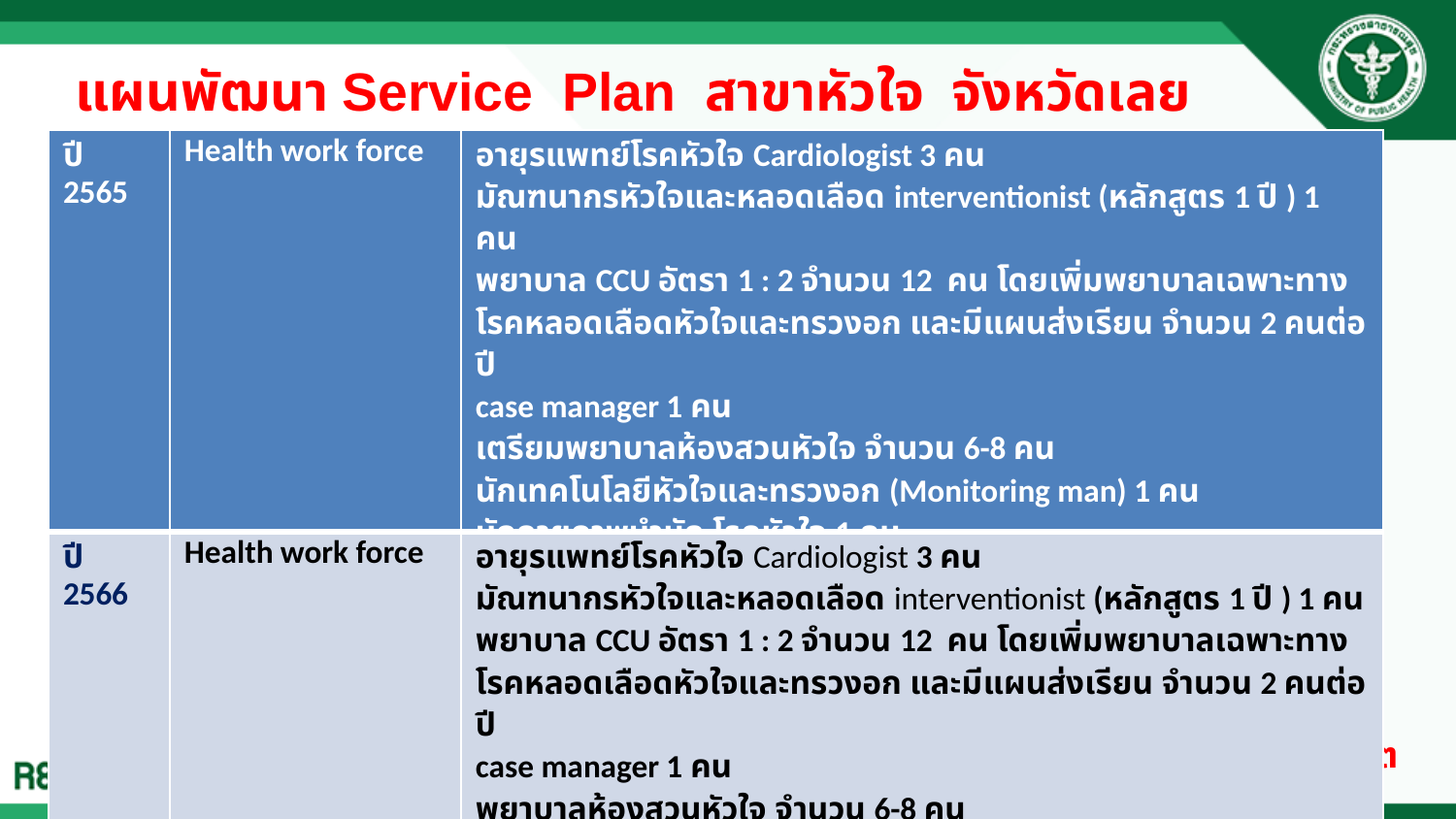

# แผนพัฒนา Service  Plan  สาขาหัวใจ  จังหวัดเลย
| ปี 2565 | Health work force | อายุรแพทย์โรคหัวใจ Cardiologist 3 คน มัณฑนากรหัวใจและหลอดเลือด interventionist (หลักสูตร 1 ปี ) 1 คน พยาบาล CCU อัตรา 1 : 2 จำนวน 12 คน โดยเพิ่มพยาบาลเฉพาะทางโรคหลอดเลือดหัวใจและทรวงอก และมีแผนส่งเรียน จำนวน 2 คนต่อปี case manager 1 คน เตรียมพยาบาลห้องสวนหัวใจ จำนวน 6-8 คน นักเทคโนโลยีหัวใจและทรวงอก (Monitoring man) 1 คน นักกายภาพบำบัด โรคหัวใจ 1 คน |
| --- | --- | --- |
| ปี 2566 | Health work force | อายุรแพทย์โรคหัวใจ Cardiologist 3 คน มัณฑนากรหัวใจและหลอดเลือด interventionist (หลักสูตร 1 ปี ) 1 คน พยาบาล CCU อัตรา 1 : 2 จำนวน 12 คน โดยเพิ่มพยาบาลเฉพาะทางโรคหลอดเลือดหัวใจและทรวงอก และมีแผนส่งเรียน จำนวน 2 คนต่อปี case manager 1 คน พยาบาลห้องสวนหัวใจ จำนวน 6-8 คน นักเทคโนโลยีหัวใจและทรวงอก (Monitoring man) 1 คน นักกายภาพบำบัดโรคหัวใจเพิ่มอีก 1 คน |

ที่มา  คกก.SP สาขาหัวใจ ระดับเขต  ตค 64